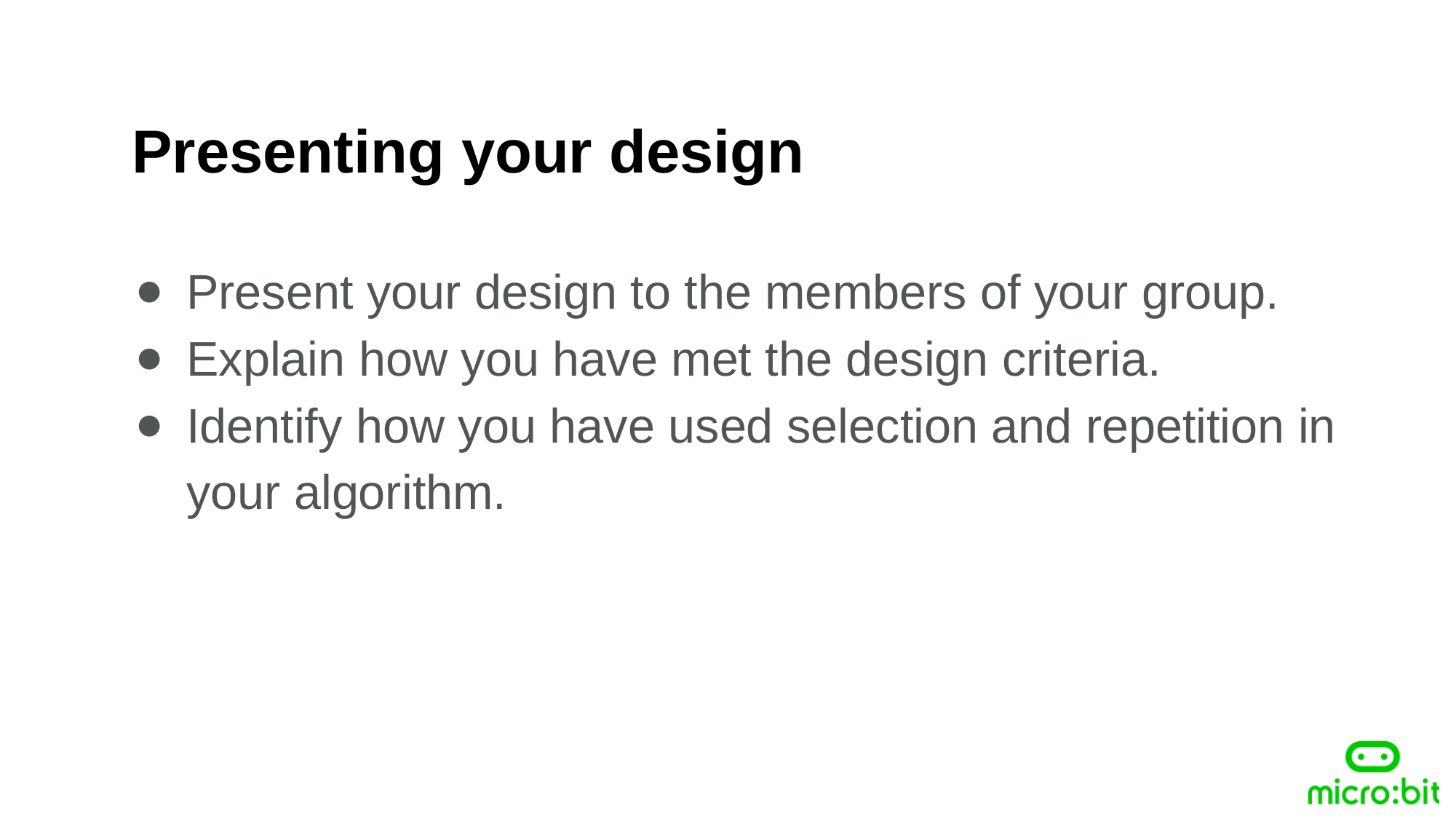

Presenting your design

Present your design to the members of your group.
Explain how you have met the design criteria.
Identify how you have used selection and repetition in your algorithm.